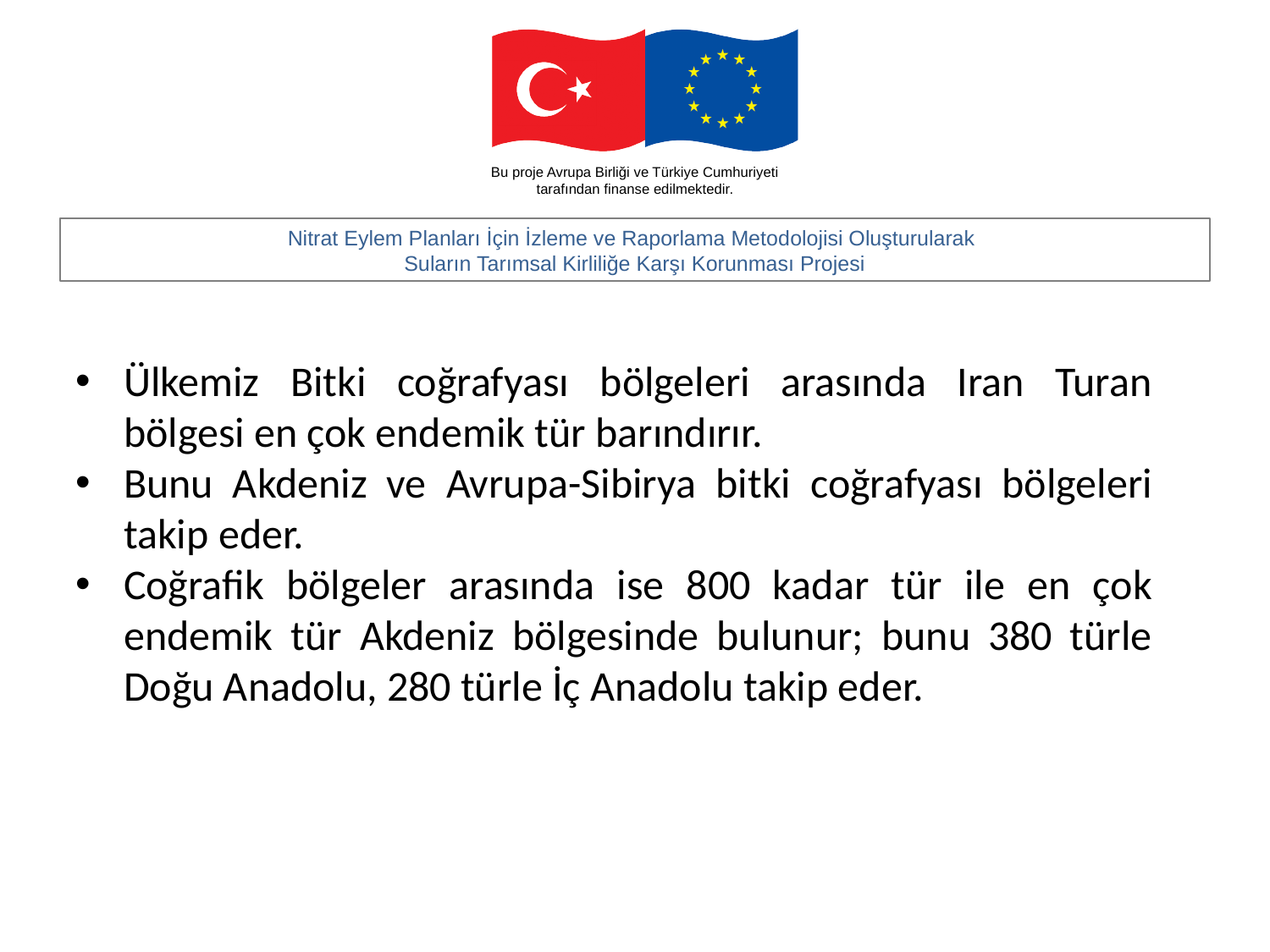

Ülkemiz Bitki coğrafyası bölgeleri arasında Iran Turan bölgesi en çok endemik tür barındırır.
Bunu Akdeniz ve Avrupa-Sibirya bitki coğrafyası bölgeleri takip eder.
Coğrafik bölgeler arasında ise 800 kadar tür ile en çok endemik tür Akdeniz bölgesinde bulunur; bunu 380 türle Doğu Anadolu, 280 türle İç Anadolu takip eder.